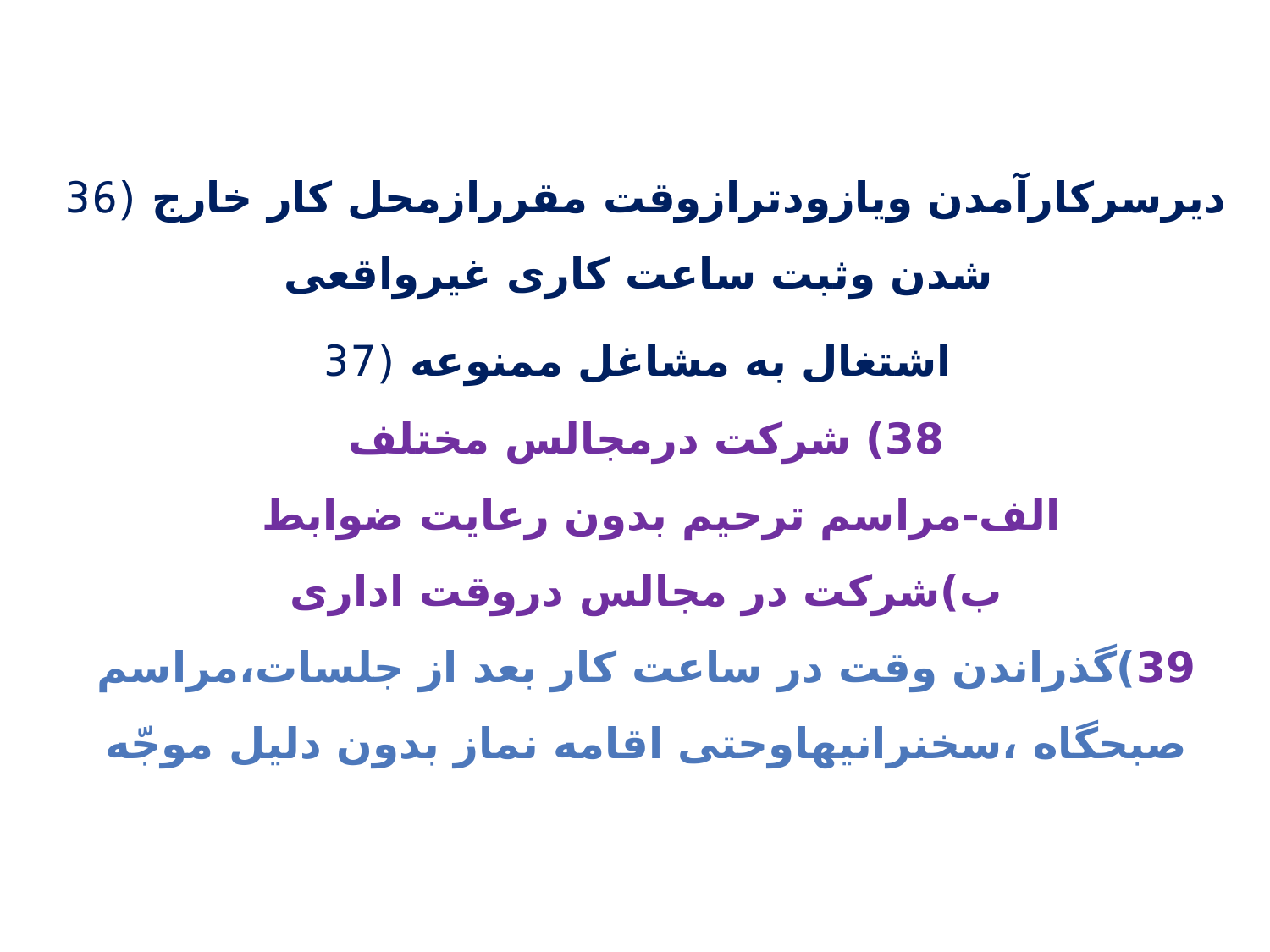

36) دیرسرکارآمدن ویازودترازوقت مقررازمحل کار خارج شدن وثبت ساعت کاری غیرواقعی
37) اشتغال به مشاغل ممنوعه
38) شرکت درمجالس مختلف
الف-مراسم ترحیم بدون رعایت ضوابط
ب)شرکت در مجالس دروقت اداری
39)گذراندن وقت در ساعت كار بعد از جلسات،مراسم صبحگاه ،سخنرانیهاوحتی اقامه نماز بدون دليل موجّه